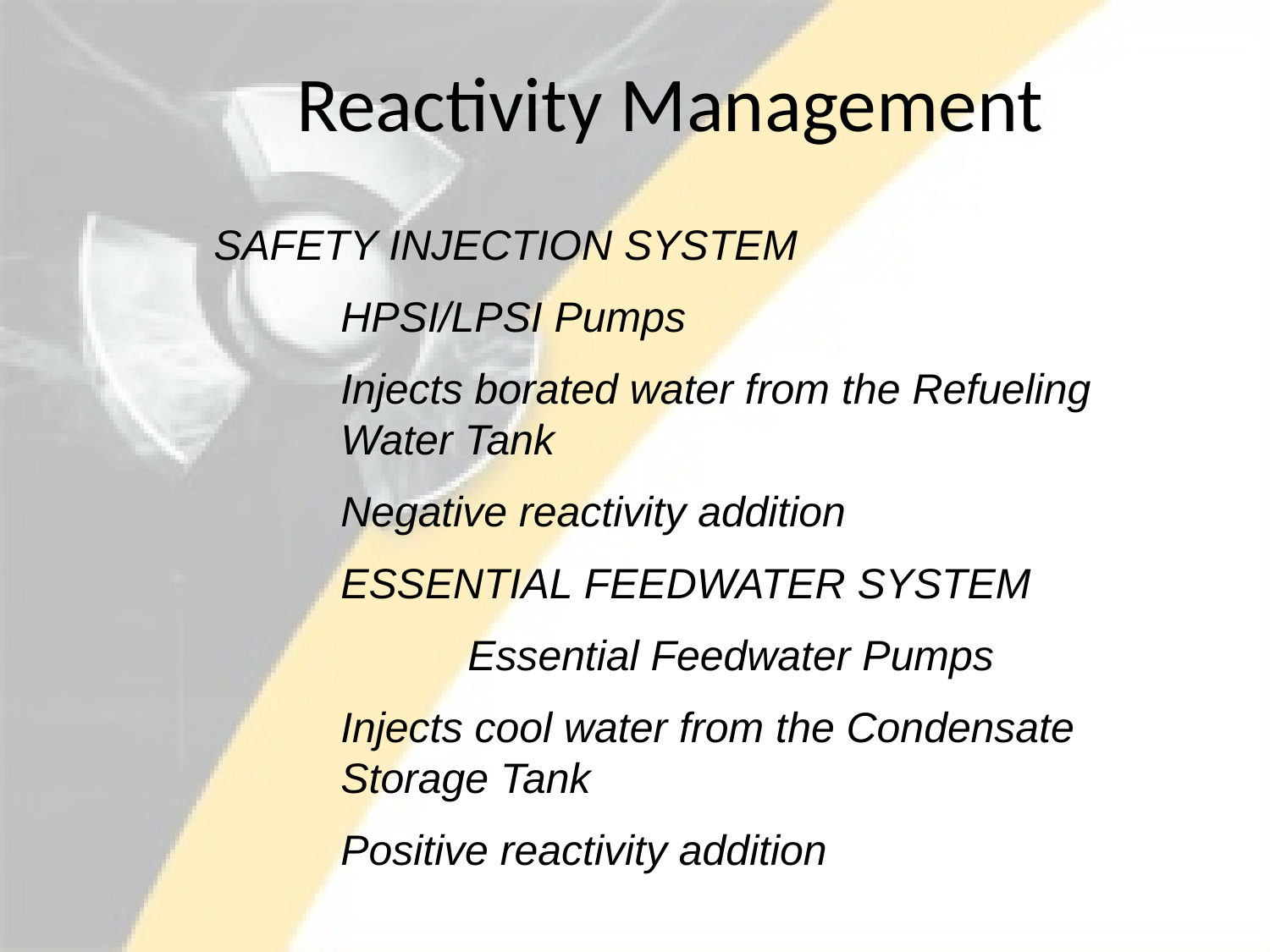

# Reactivity Management
SAFETY INJECTION SYSTEM
	HPSI/LPSI Pumps
Injects borated water from the Refueling Water Tank
Negative reactivity addition
ESSENTIAL FEEDWATER SYSTEM
	Essential Feedwater Pumps
Injects cool water from the Condensate  Storage Tank
Positive reactivity addition